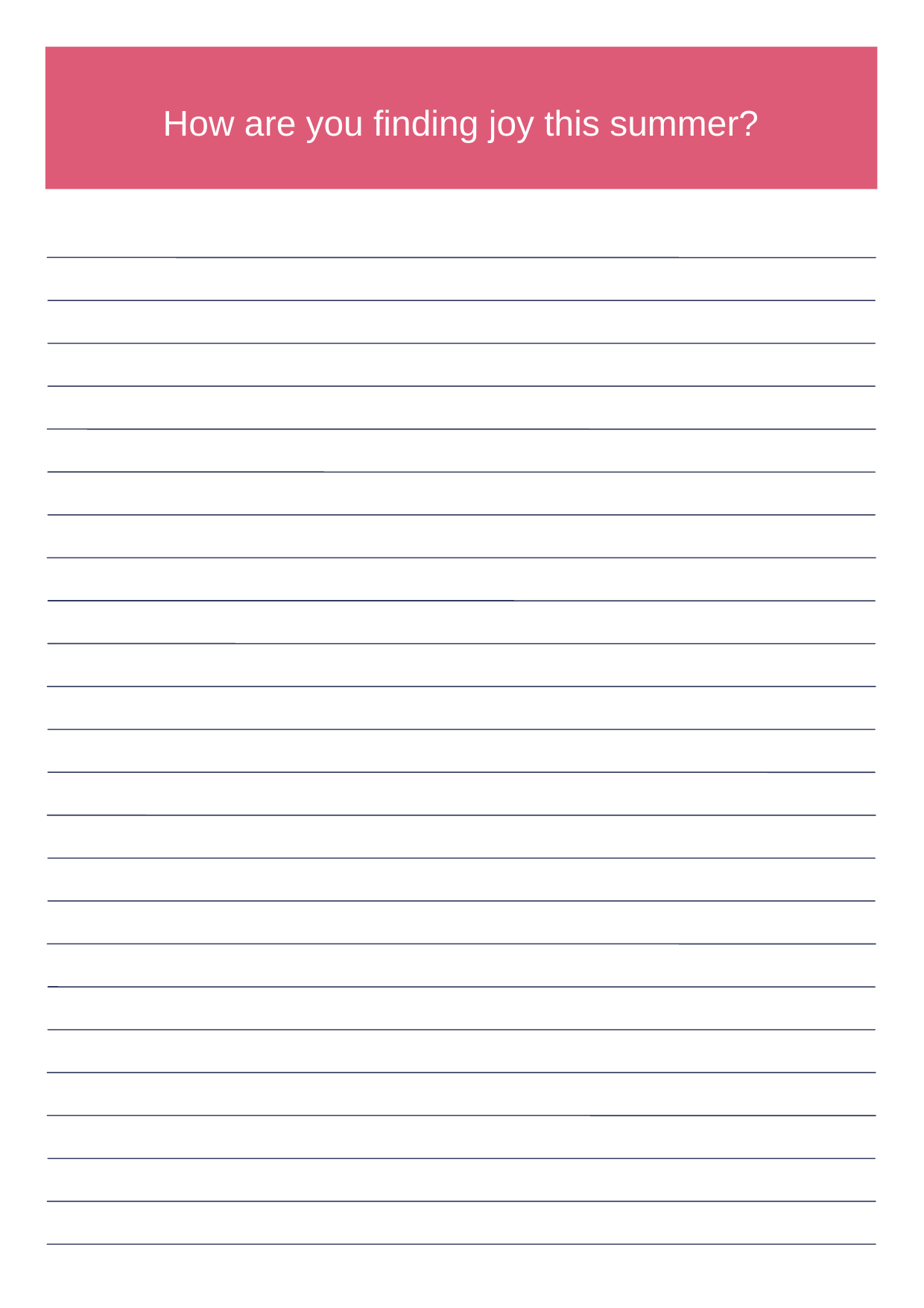

How are you finding joy this summer?